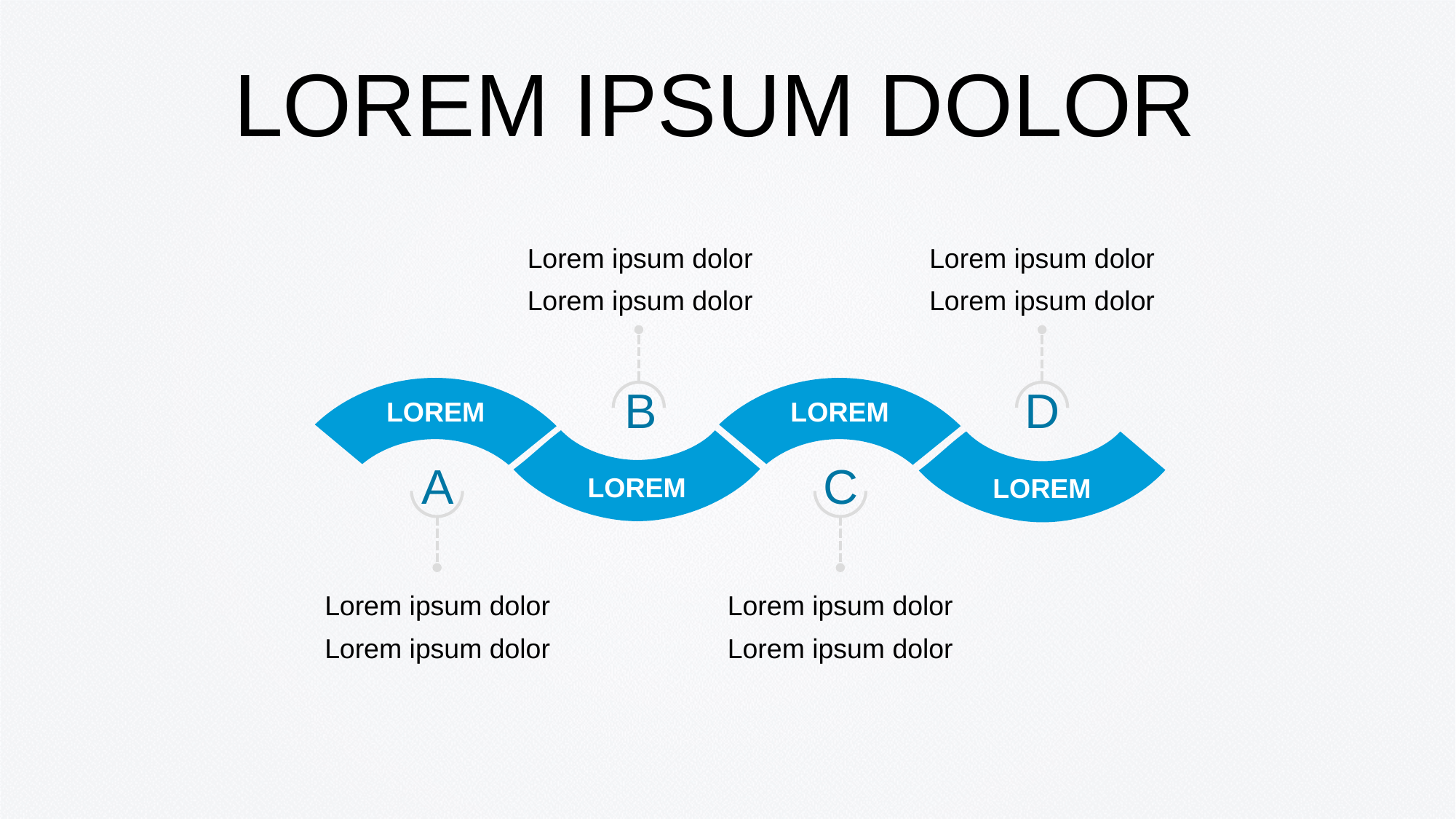

# LOREM IPSUM DOLOR
Lorem ipsum dolor
Lorem ipsum dolor
Lorem ipsum dolor
Lorem ipsum dolor
LOREM
LOREM

B
D
LOREM
LOREM
A
C

Lorem ipsum dolor
Lorem ipsum dolor
Lorem ipsum dolor
Lorem ipsum dolor